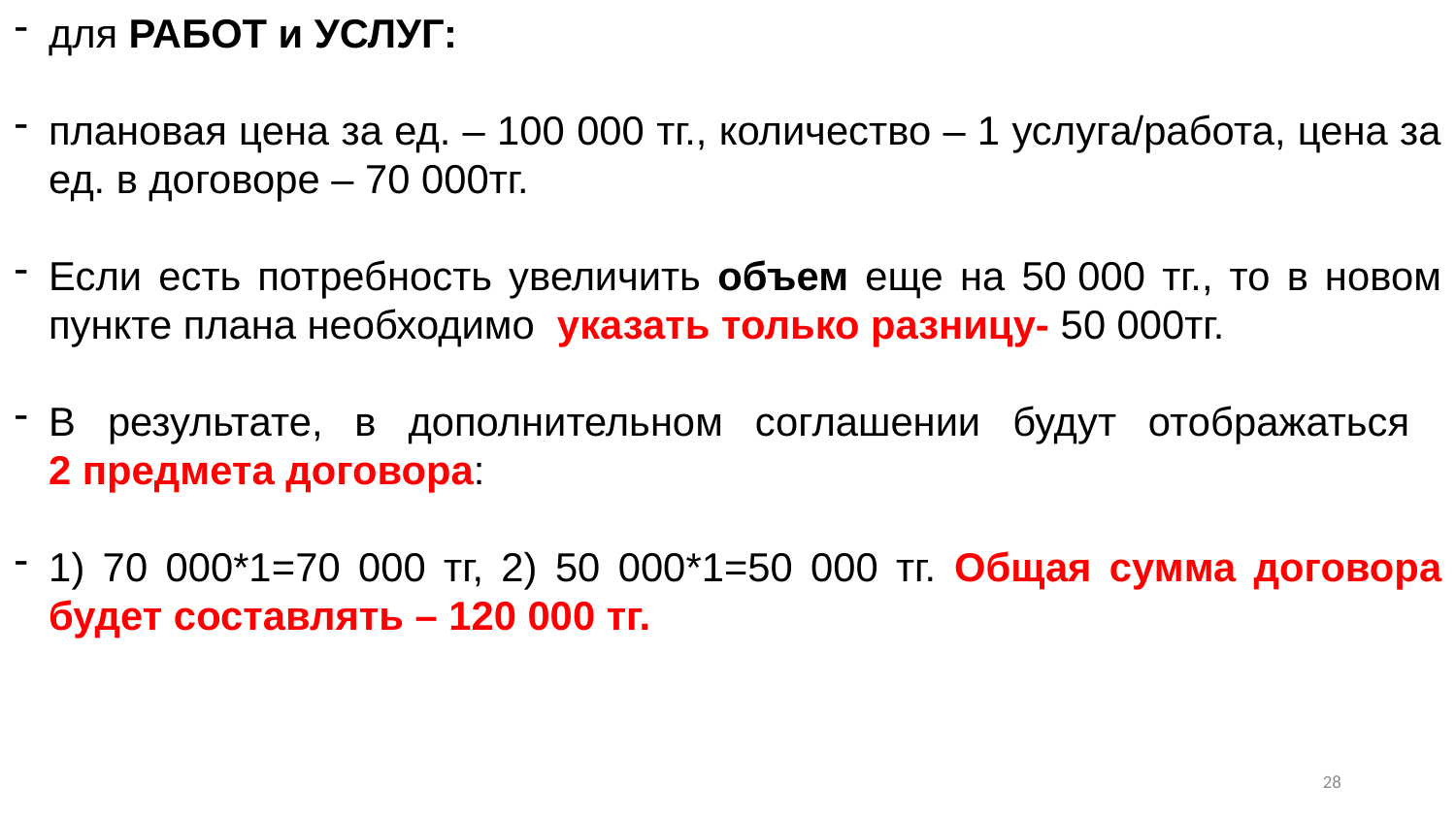

для РАБОТ и УСЛУГ:

плановая цена за ед. – 100 000 тг., количество – 1 услуга/работа, цена за ед. в договоре – 70 000тг.

Если есть потребность увеличить объем еще на 50 000 тг., то в новом пункте плана необходимо  указать только разницу- 50 000тг.

В результате, в дополнительном соглашении будут отображаться
2 предмета договора:

1) 70 000*1=70 000 тг, 2) 50 000*1=50 000 тг. Общая сумма договора будет составлять – 120 000 тг.
28